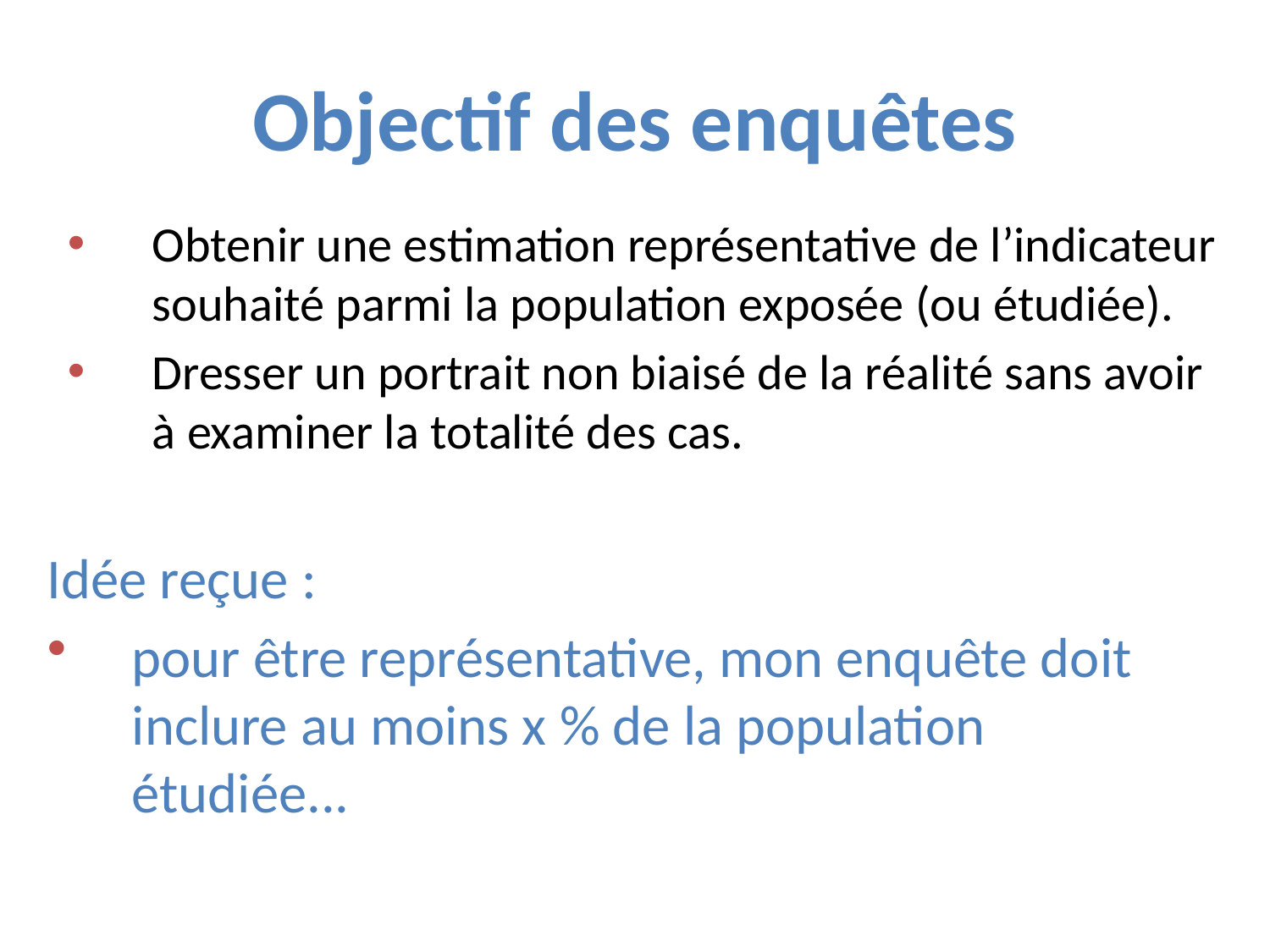

# Objectif des enquêtes
Obtenir une estimation représentative de l’indicateur souhaité parmi la population exposée (ou étudiée).
Dresser un portrait non biaisé de la réalité sans avoir à examiner la totalité des cas.
Idée reçue :
pour être représentative, mon enquête doit inclure au moins x % de la population étudiée...